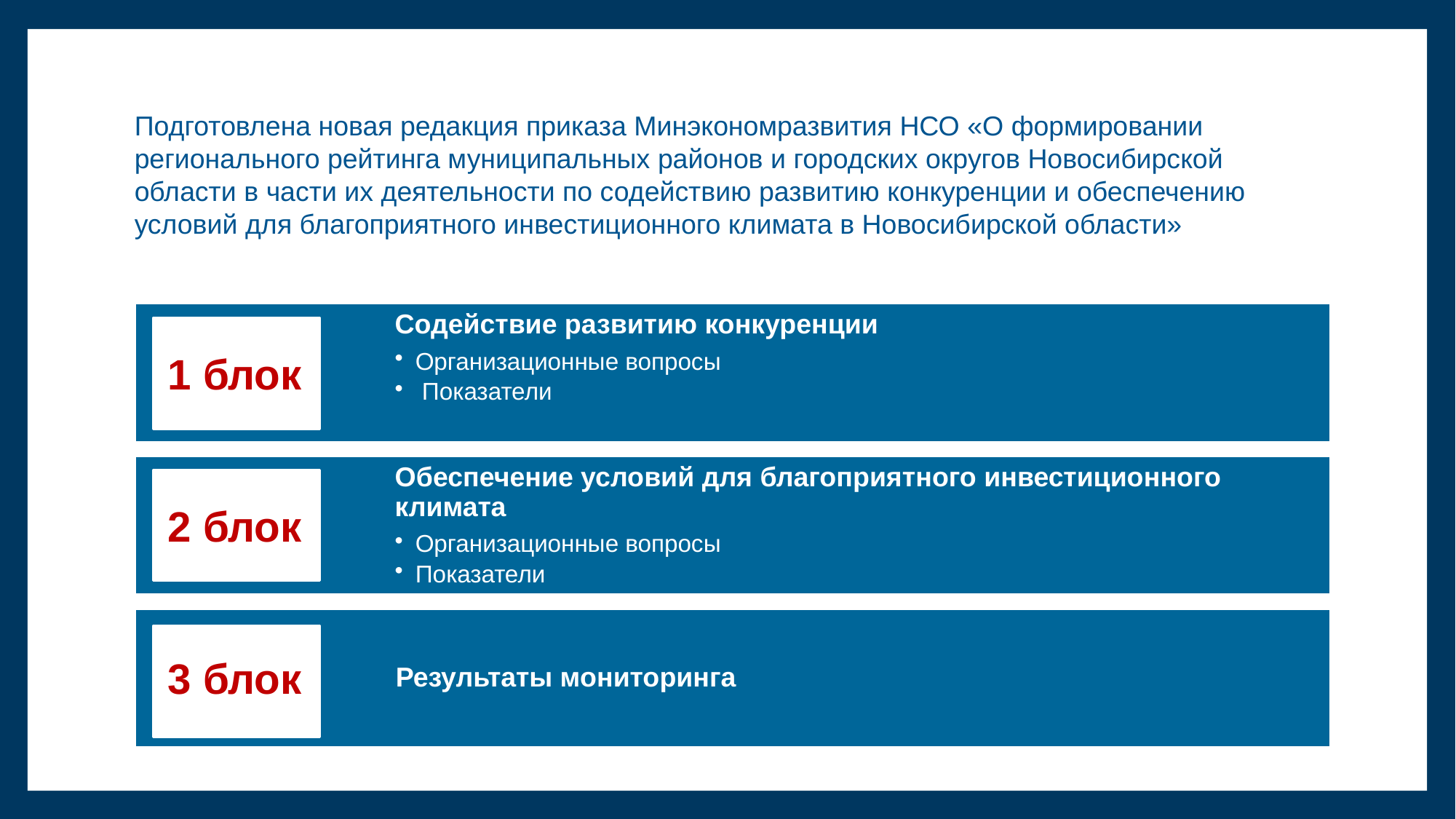

Подготовлена новая редакция приказа Минэкономразвития НСО «О формировании регионального рейтинга муниципальных районов и городских округов Новосибирской области в части их деятельности по содействию развитию конкуренции и обеспечению условий для благоприятного инвестиционного климата в Новосибирской области»
Содействие развитию конкуренции
Организационные вопросы
 Показатели
Обеспечение условий для благоприятного инвестиционного климата
Организационные вопросы
Показатели
Результаты мониторинга
1 блок
2 блок
3 блок